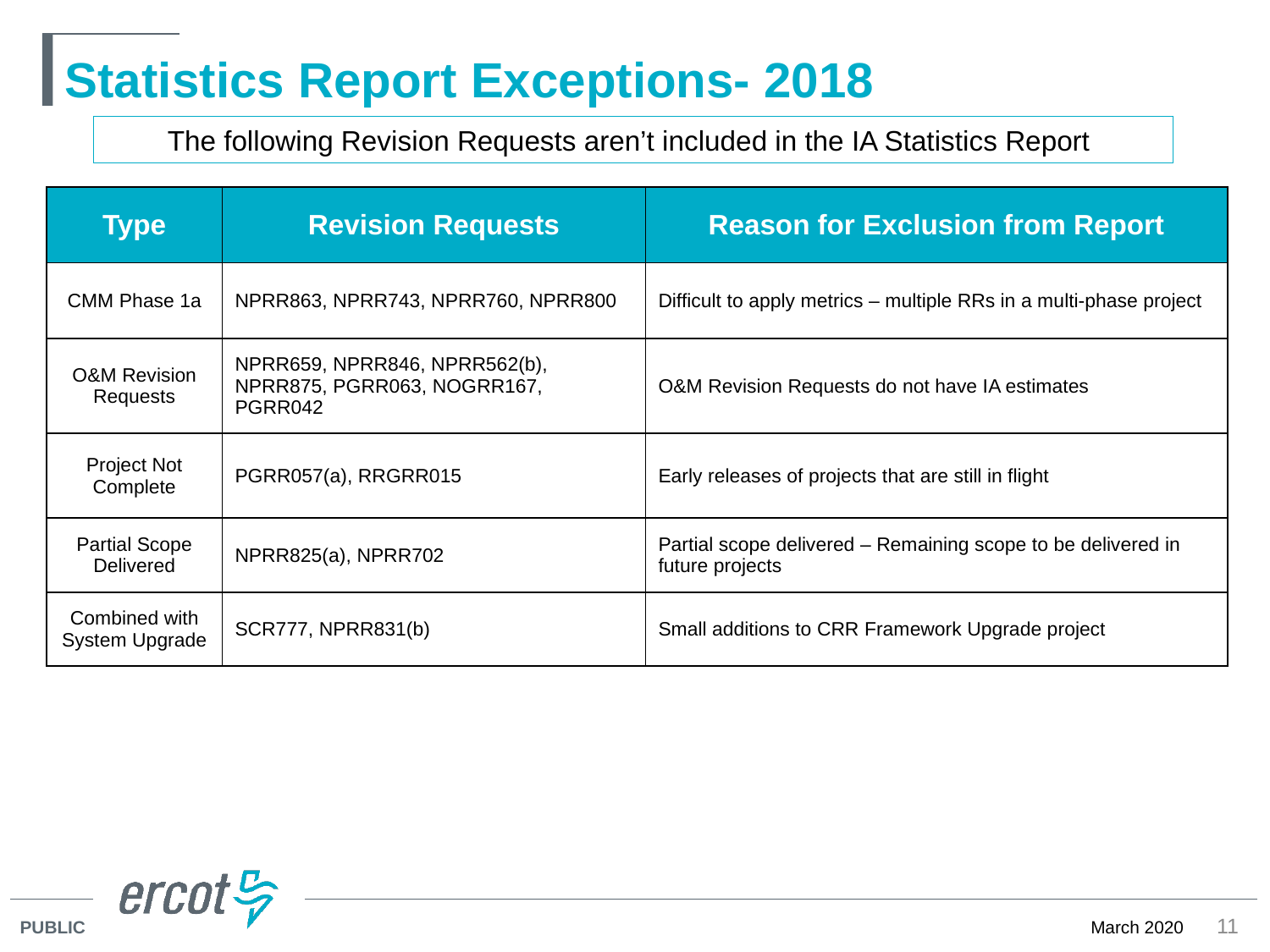

# Statistics Report Exceptions- 2018
The following Revision Requests aren’t included in the IA Statistics Report
|  |  |  |
| --- | --- | --- |
| Type | Revision Requests | Reason for Exclusion from Report |
| CMM Phase 1a | NPRR863, NPRR743, NPRR760, NPRR800 | Difficult to apply metrics – multiple RRs in a multi-phase project |
| O&M Revision Requests | NPRR659, NPRR846, NPRR562(b), NPRR875, PGRR063, NOGRR167, PGRR042 | O&M Revision Requests do not have IA estimates |
| Project Not Complete | PGRR057(a), RRGRR015 | Early releases of projects that are still in flight |
| Partial Scope Delivered | NPRR825(a), NPRR702 | Partial scope delivered – Remaining scope to be delivered in future projects |
| Combined with System Upgrade | SCR777, NPRR831(b) | Small additions to CRR Framework Upgrade project |
11